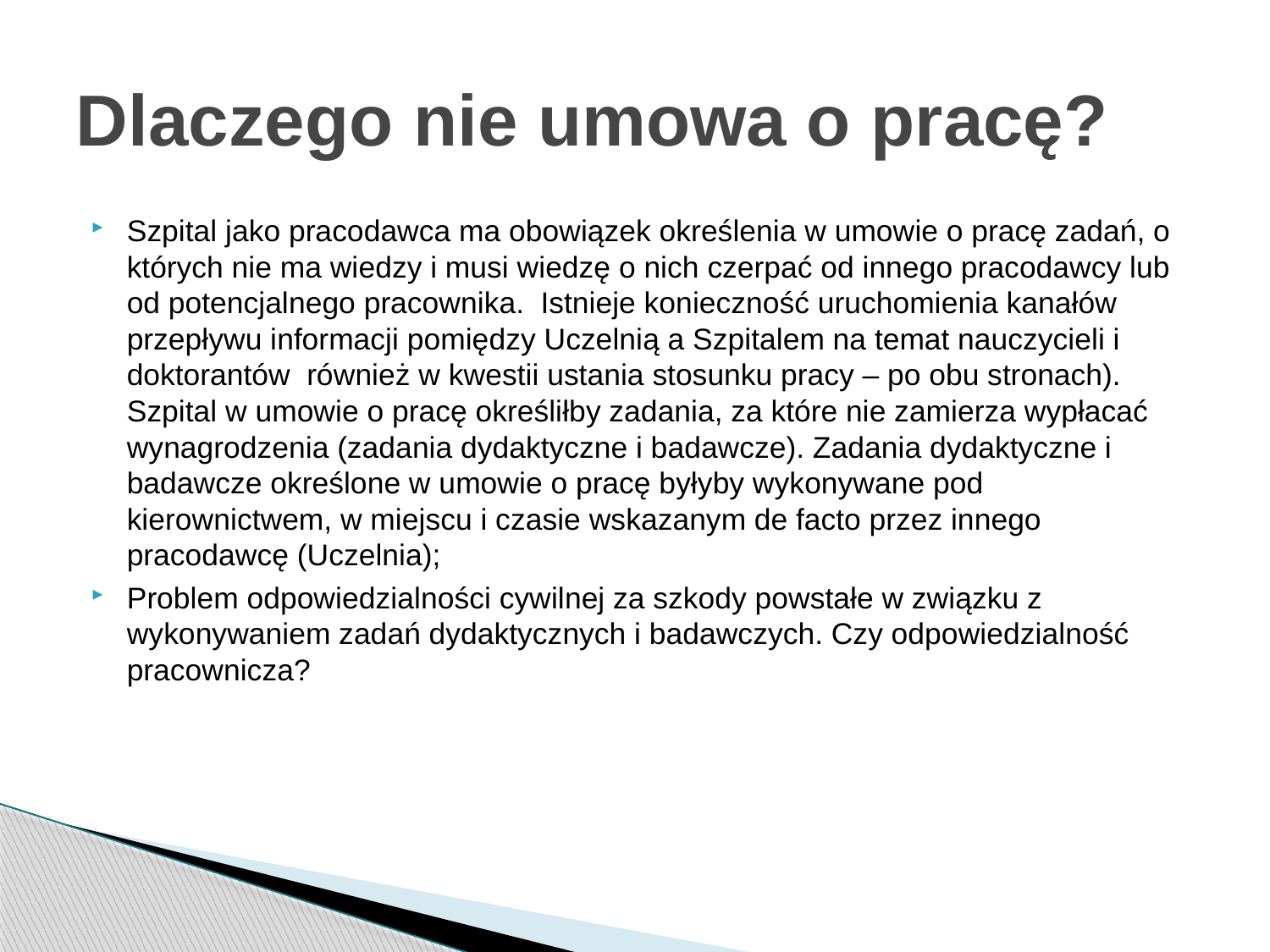

# Dlaczego nie umowa o pracę?
Szpital jako pracodawca ma obowiązek określenia w umowie o pracę zadań, o których nie ma wiedzy i musi wiedzę o nich czerpać od innego pracodawcy lub od potencjalnego pracownika.  Istnieje konieczność uruchomienia kanałów przepływu informacji pomiędzy Uczelnią a Szpitalem na temat nauczycieli i doktorantów  również w kwestii ustania stosunku pracy – po obu stronach).  Szpital w umowie o pracę określiłby zadania, za które nie zamierza wypłacać wynagrodzenia (zadania dydaktyczne i badawcze). Zadania dydaktyczne i badawcze określone w umowie o pracę byłyby wykonywane pod kierownictwem, w miejscu i czasie wskazanym de facto przez innego pracodawcę (Uczelnia);
Problem odpowiedzialności cywilnej za szkody powstałe w związku z wykonywaniem zadań dydaktycznych i badawczych. Czy odpowiedzialność pracownicza?